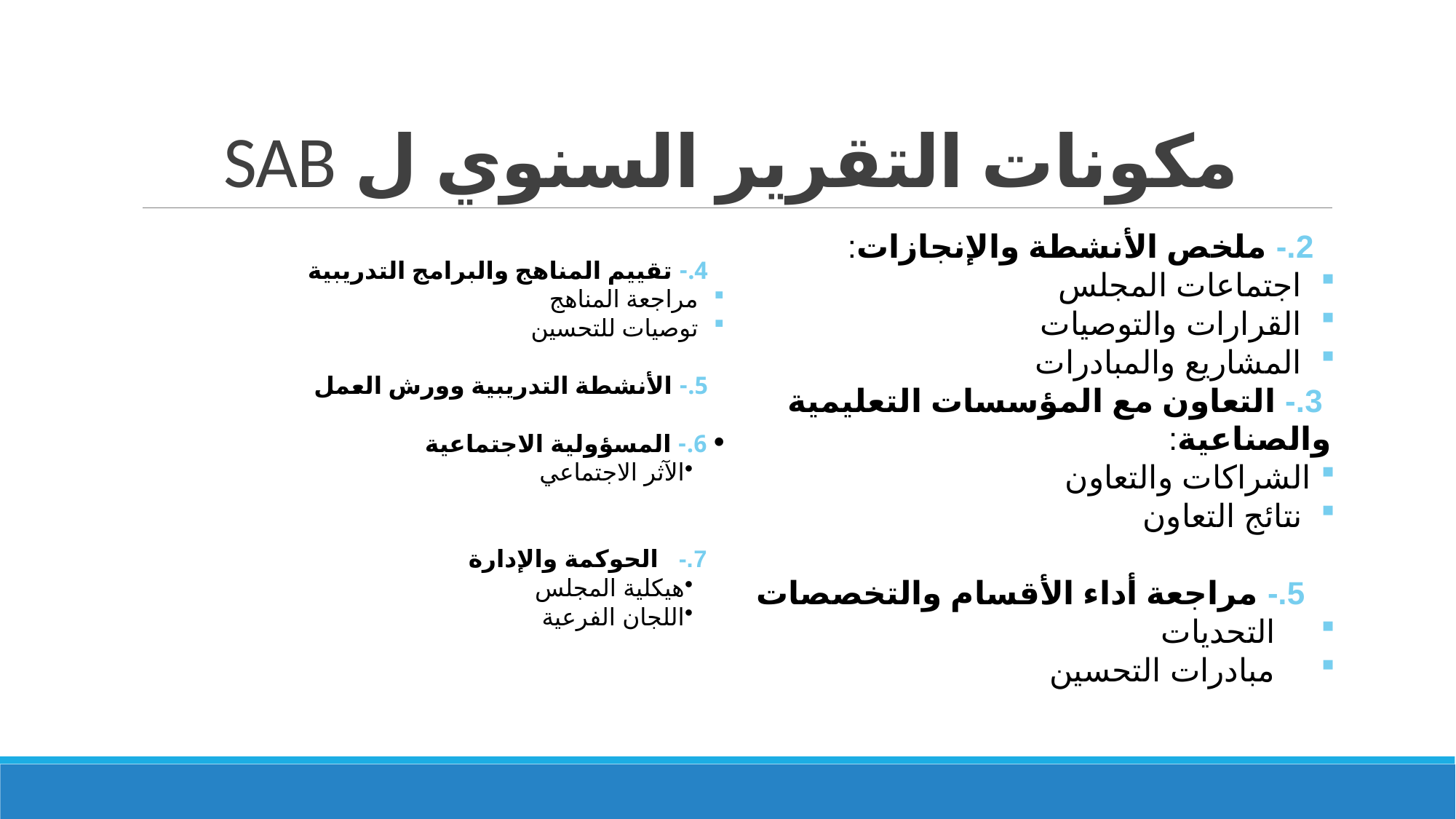

# مكونات التقرير السنوي ل SAB

  4.- تقييم المناهج والبرامج التدريبية
  مراجعة المناهج
  توصيات للتحسين

  5.- الأنشطة التدريبية وورش العمل

 6.- المسؤولية الاجتماعية
الآثر الاجتماعي

  7.-   الحوكمة والإدارة
هيكلية المجلس
اللجان الفرعية

  2.- ملخص الأنشطة والإنجازات:
  اجتماعات المجلس
  القرارات والتوصيات
  المشاريع والمبادرات
 3.- التعاون مع المؤسسات التعليمية والصناعية:
 الشراكات والتعاون
  نتائج التعاون

   5.- مراجعة أداء الأقسام والتخصصات
     التحديات
     مبادرات التحسين